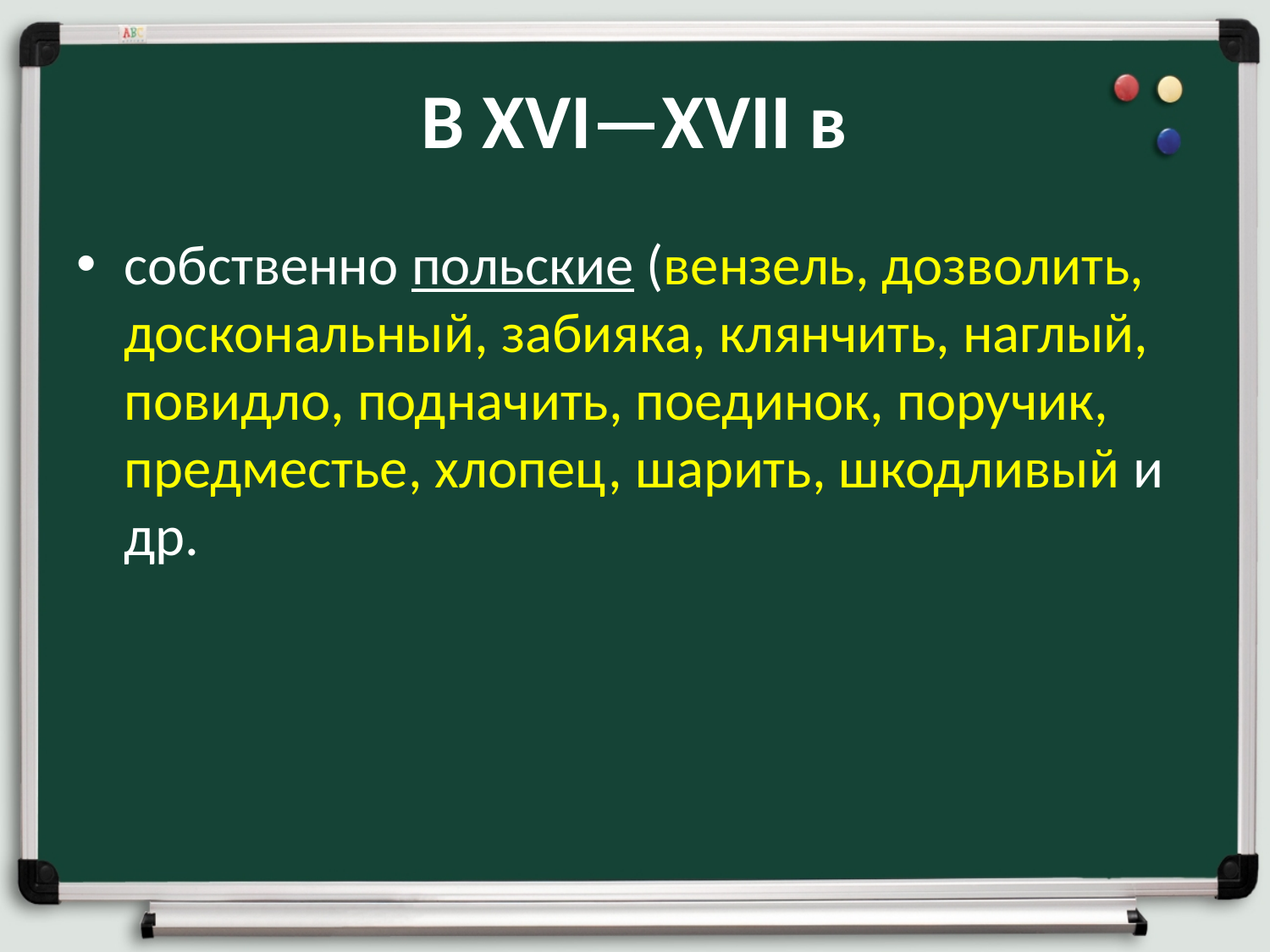

# В XVI—XVII в
собственно польские (вензель, дозволить, доскональный, забияка, клянчить, наглый, повидло, подначить, поединок, поручик, предместье, хлопец, шарить, шкодливый и др.